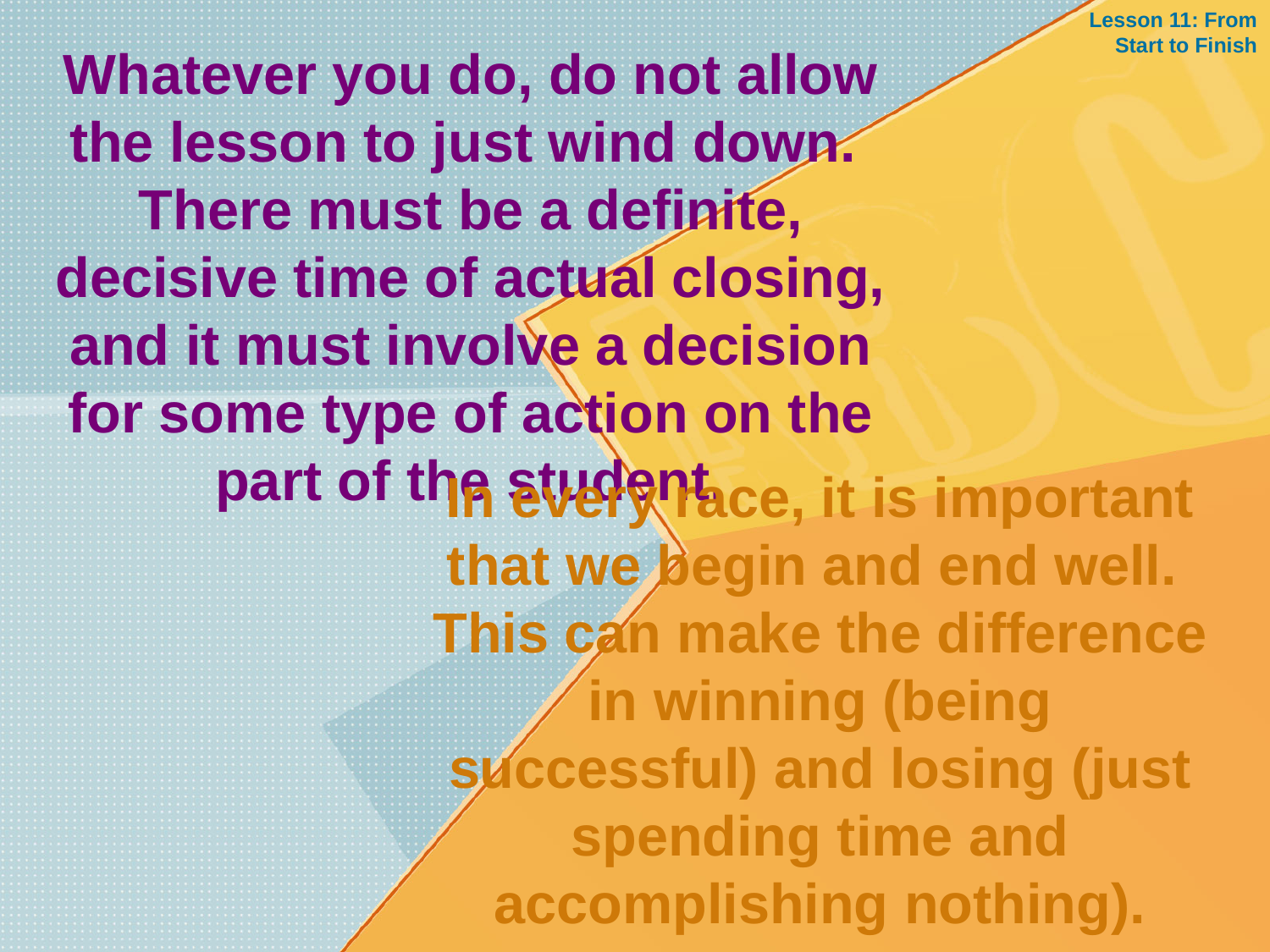

Lesson 11: From Start to Finish
Whatever you do, do not allow the lesson to just wind down.  There must be a definite, decisive time of actual closing, and it must involve a decision for some type of action on the part of the student.
In every race, it is important that we begin and end well.  This can make the difference in winning (being successful) and losing (just spending time and accomplishing nothing).